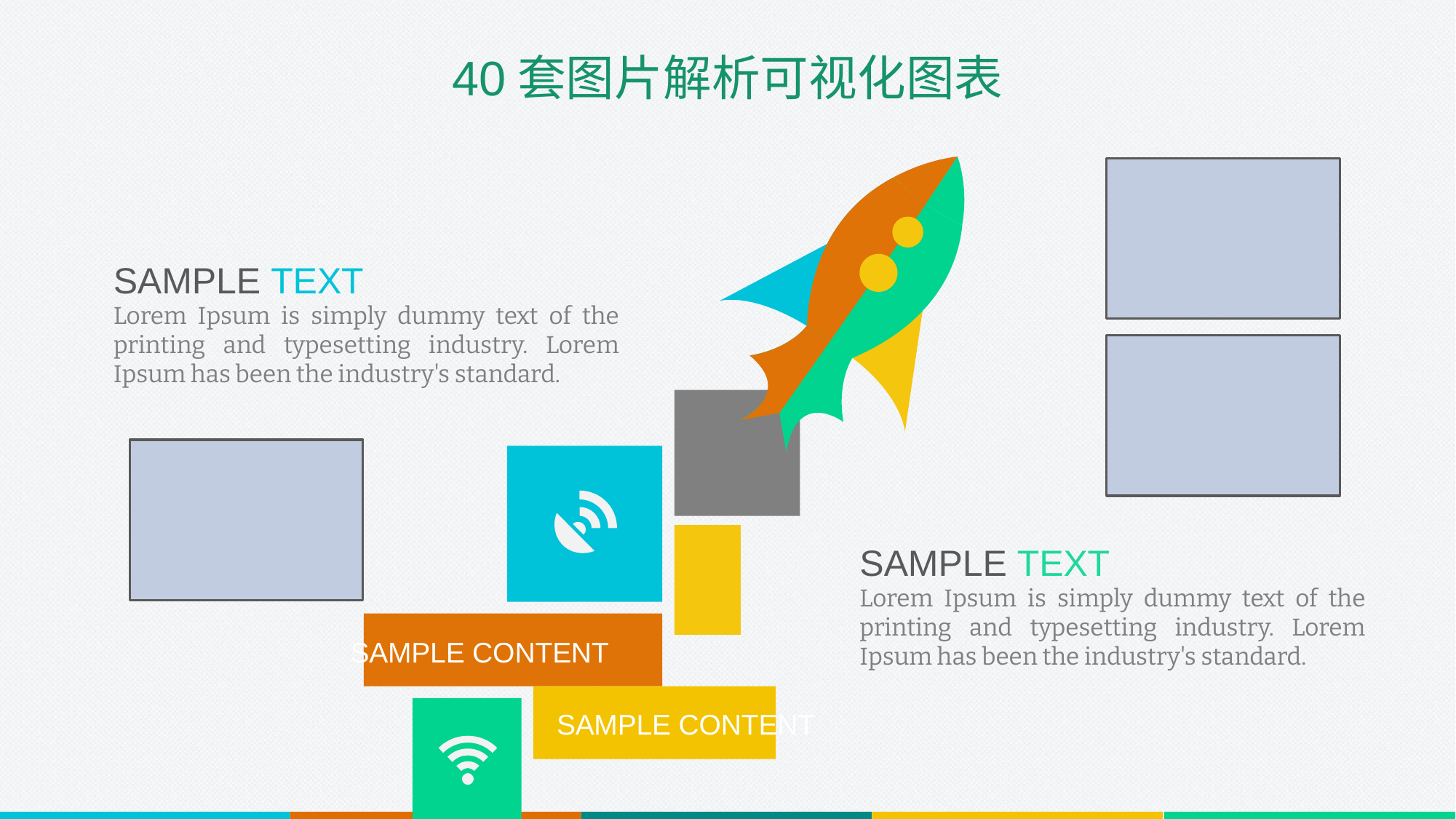

SAMPLE TEXT
Lorem Ipsum is simply dummy text of the printing and typesetting industry. Lorem Ipsum has been the industry's standard.

SAMPLE TEXT
Lorem Ipsum is simply dummy text of the printing and typesetting industry. Lorem Ipsum has been the industry's standard.

SAMPLE CONTENT

SAMPLE CONTENT